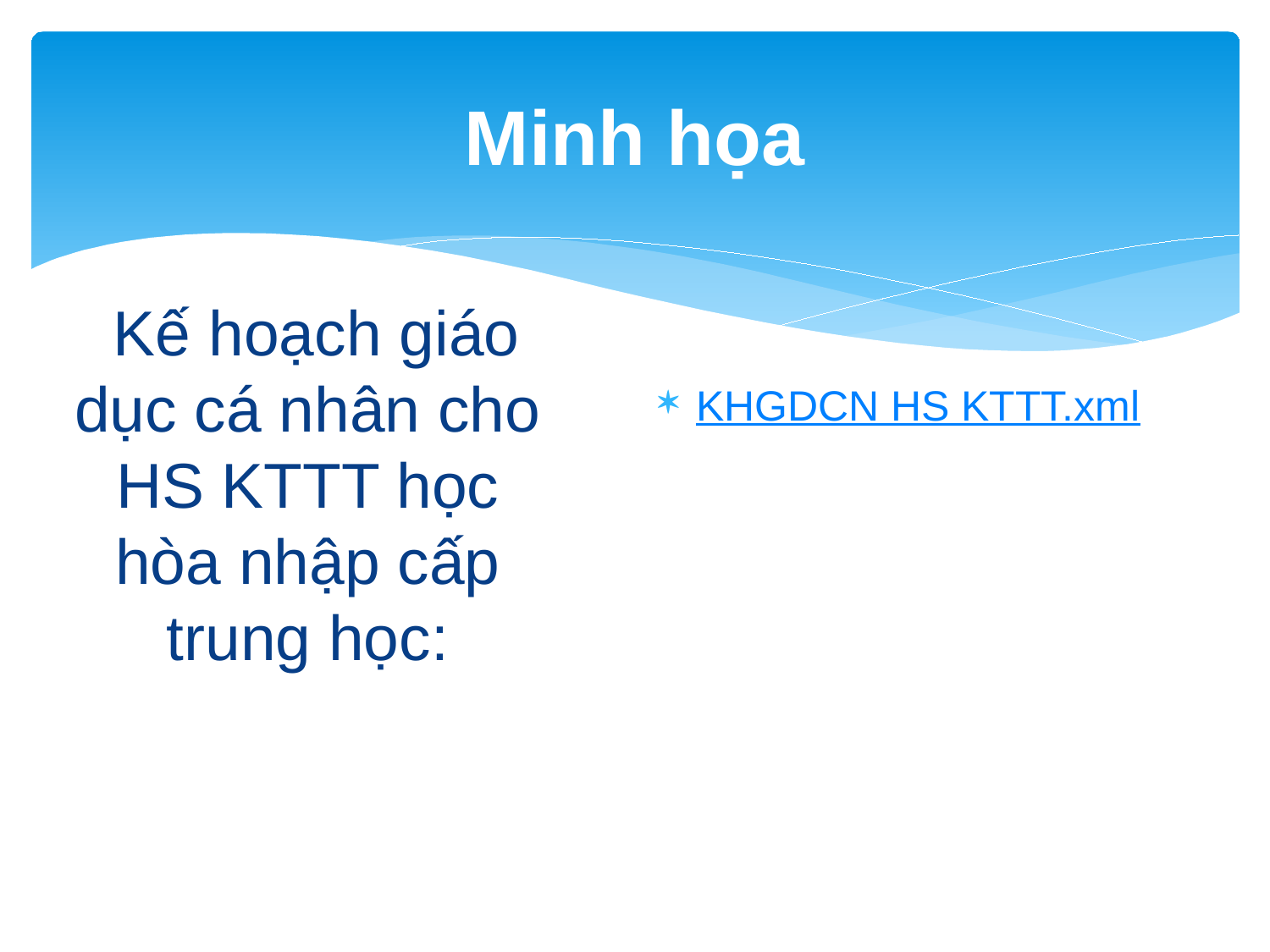

# Minh họa
 Kế hoạch giáo dục cá nhân cho HS KTTT học hòa nhập cấp trung học:

KHGDCN HS KTTT.xml